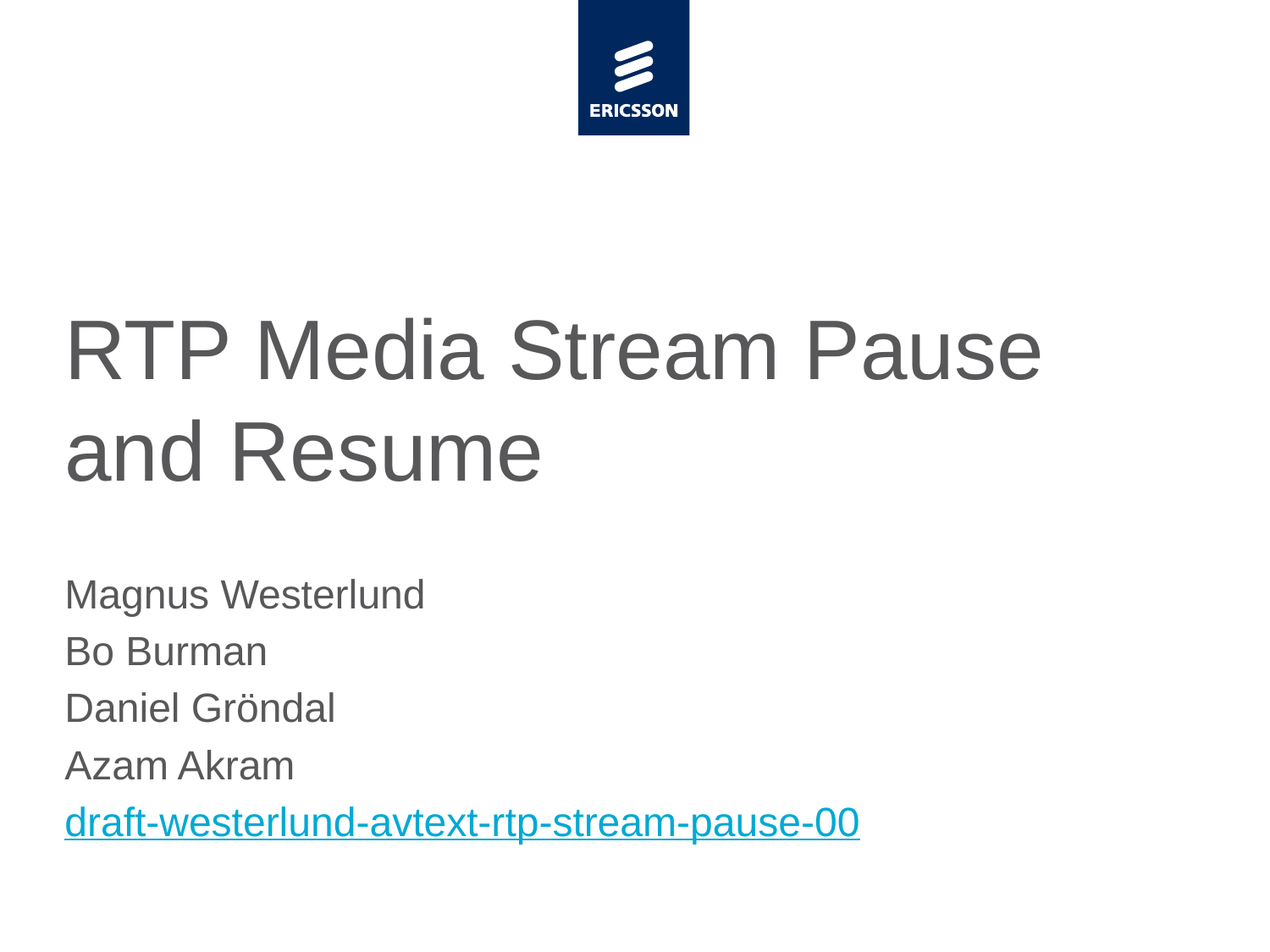

# RTP Media Stream Pause and Resume
Magnus Westerlund
Bo Burman
Daniel Gröndal
Azam Akram
draft-westerlund-avtext-rtp-stream-pause-00